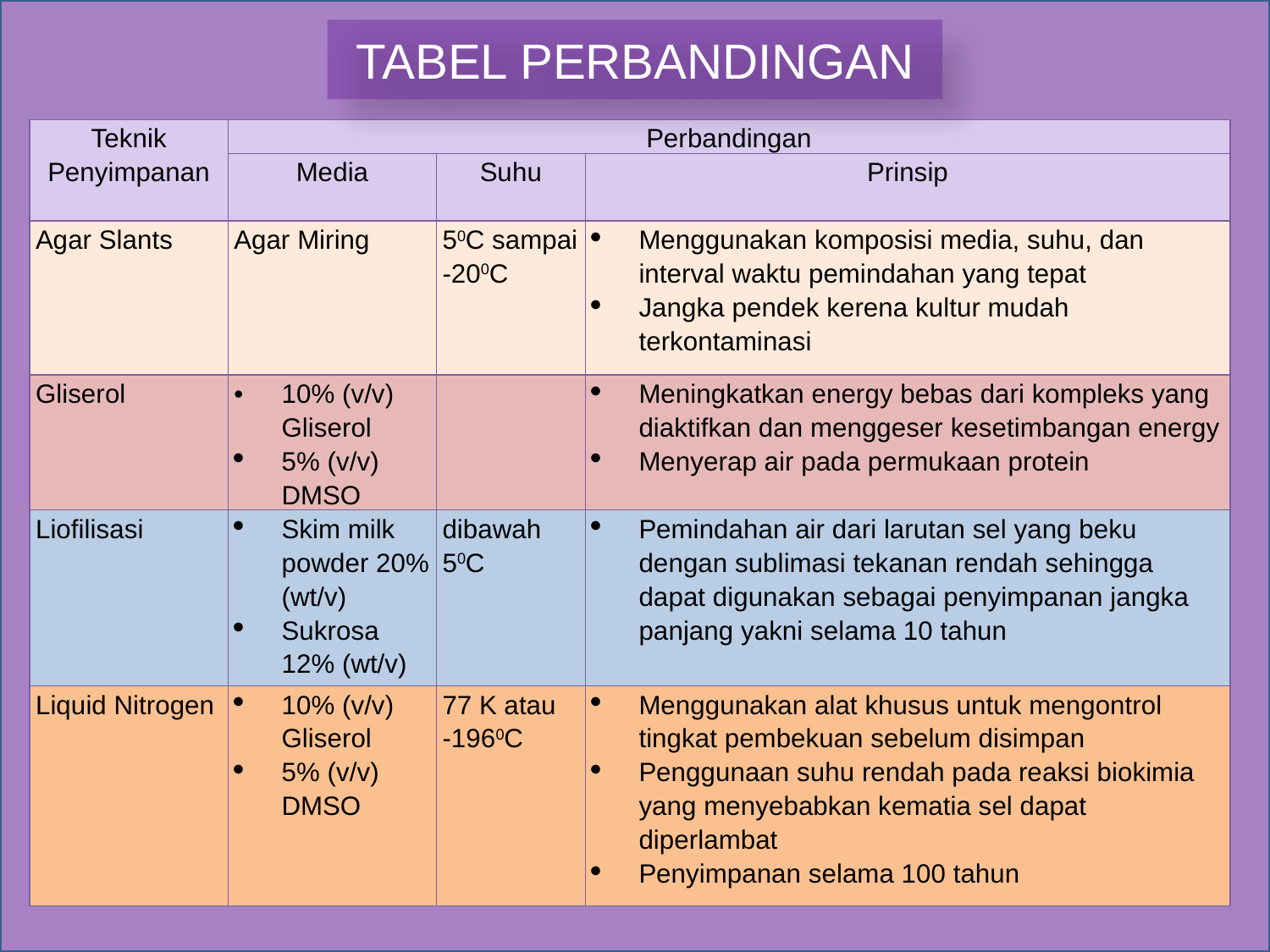

# TABEL PERBANDINGAN
| Teknik Penyimpanan | Perbandingan |  |  |
| --- | --- | --- | --- |
|  | Media | Suhu | Prinsip |
| Agar Slants | Agar Miring | 50C sampai -200C | Menggunakan komposisi media, suhu, dan interval waktu pemindahan yang tepat Jangka pendek kerena kultur mudah terkontaminasi |
| Gliserol | 10% (v/v) Gliserol 5% (v/v) DMSO |  | Meningkatkan energy bebas dari kompleks yang diaktifkan dan menggeser kesetimbangan energy Menyerap air pada permukaan protein |
| Liofilisasi | Skim milk powder 20% (wt/v) Sukrosa 12% (wt/v) | dibawah 50C | Pemindahan air dari larutan sel yang beku dengan sublimasi tekanan rendah sehingga dapat digunakan sebagai penyimpanan jangka panjang yakni selama 10 tahun |
| Liquid Nitrogen | 10% (v/v) Gliserol 5% (v/v) DMSO | 77 K atau -1960C | Menggunakan alat khusus untuk mengontrol tingkat pembekuan sebelum disimpan Penggunaan suhu rendah pada reaksi biokimia yang menyebabkan kematia sel dapat diperlambat Penyimpanan selama 100 tahun |